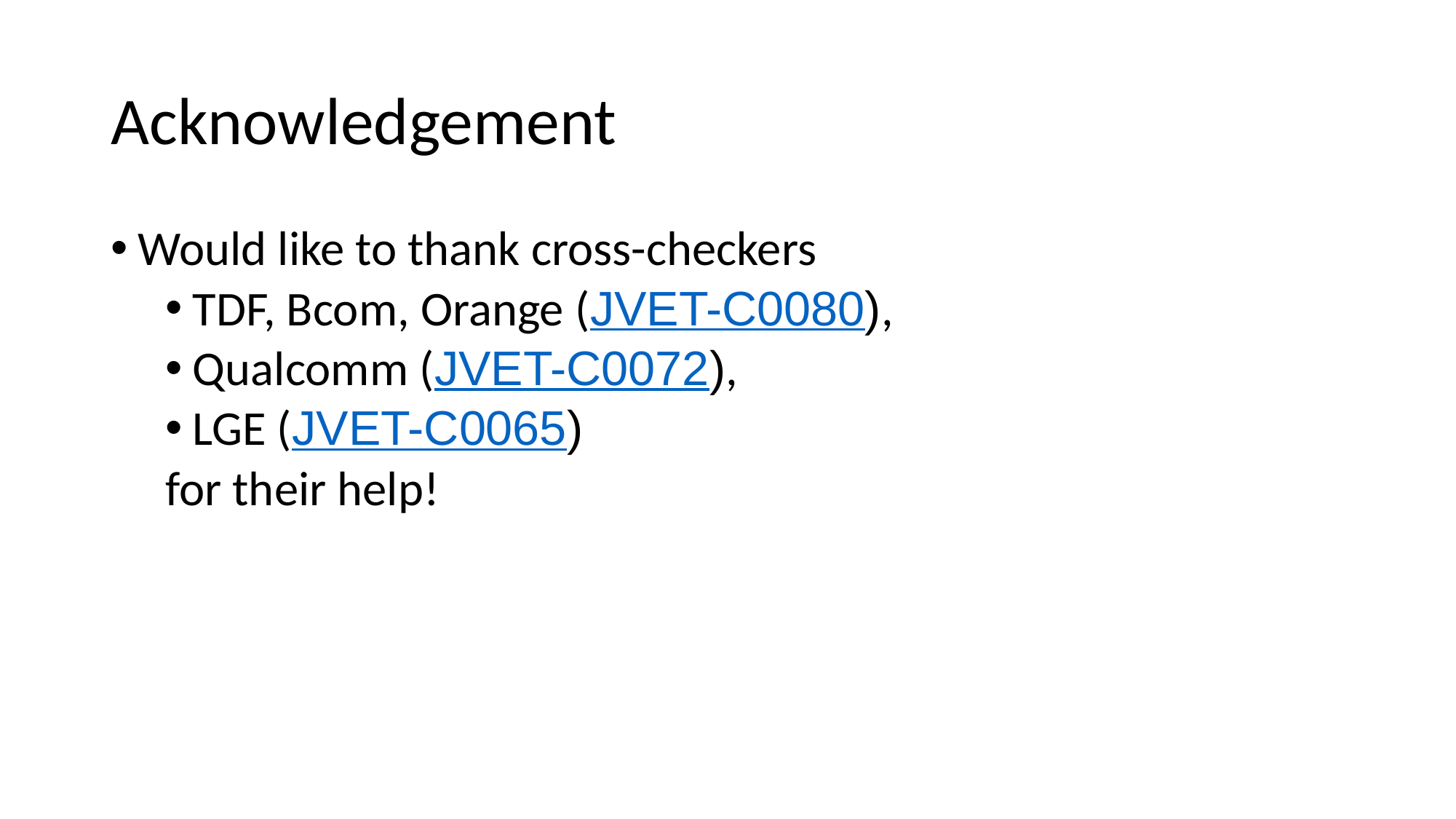

# Acknowledgement
Would like to thank cross-checkers
TDF, Bcom, Orange (JVET-C0080),
Qualcomm (JVET-C0072),
LGE (JVET-C0065)
for their help!